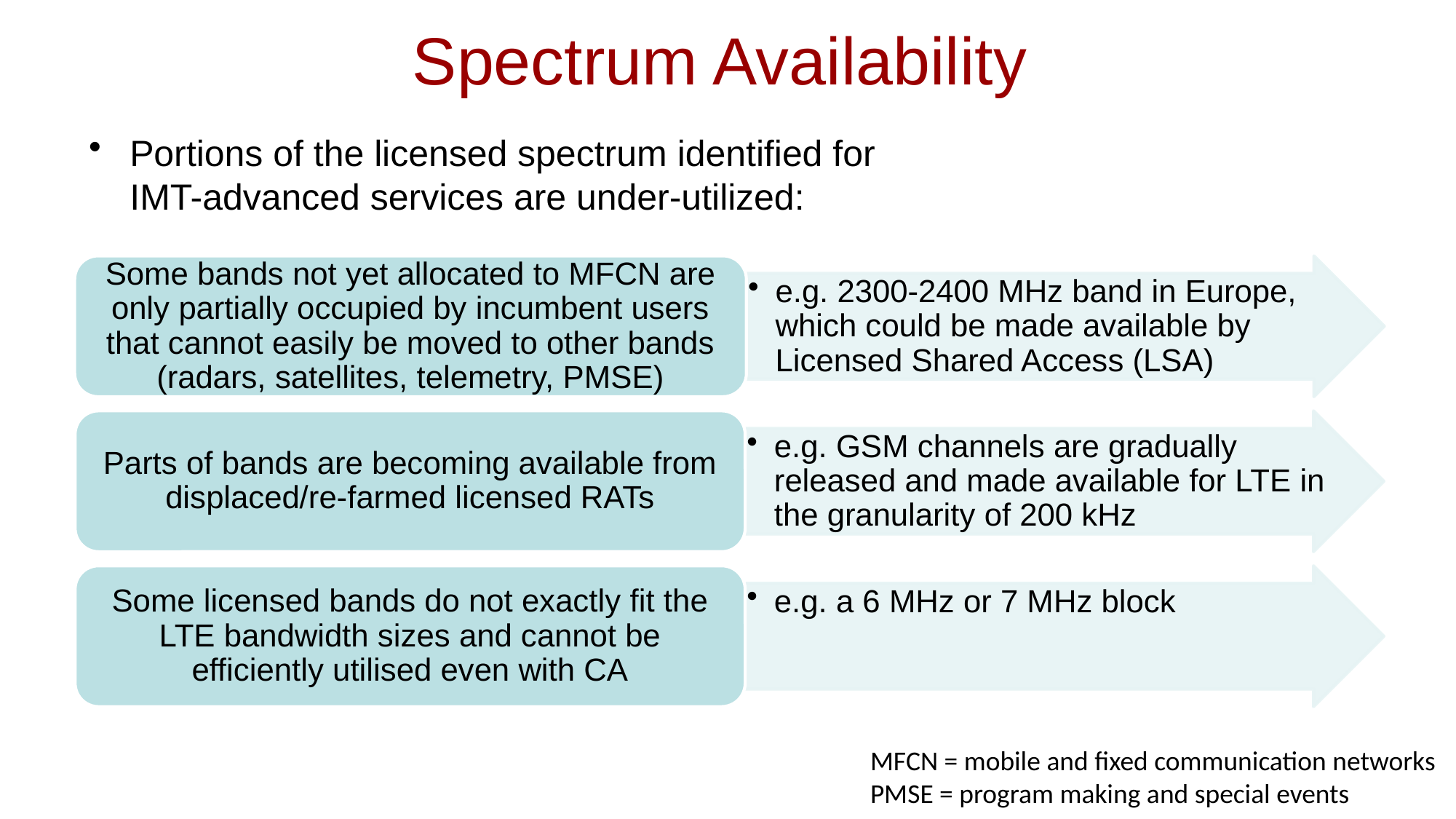

# Spectrum Availability
Portions of the licensed spectrum identified for IMT-advanced services are under-utilized:
e.g. 2300-2400 MHz band in Europe, which could be made available by Licensed Shared Access (LSA)
Some bands not yet allocated to MFCN are only partially occupied by incumbent users that cannot easily be moved to other bands (radars, satellites, telemetry, PMSE)
e.g. GSM channels are gradually released and made available for LTE in the granularity of 200 kHz
Parts of bands are becoming available from displaced/re-farmed licensed RATs
e.g. a 6 MHz or 7 MHz block
Some licensed bands do not exactly fit the LTE bandwidth sizes and cannot be efficiently utilised even with CA
MFCN = mobile and fixed communication networks
PMSE = program making and special events